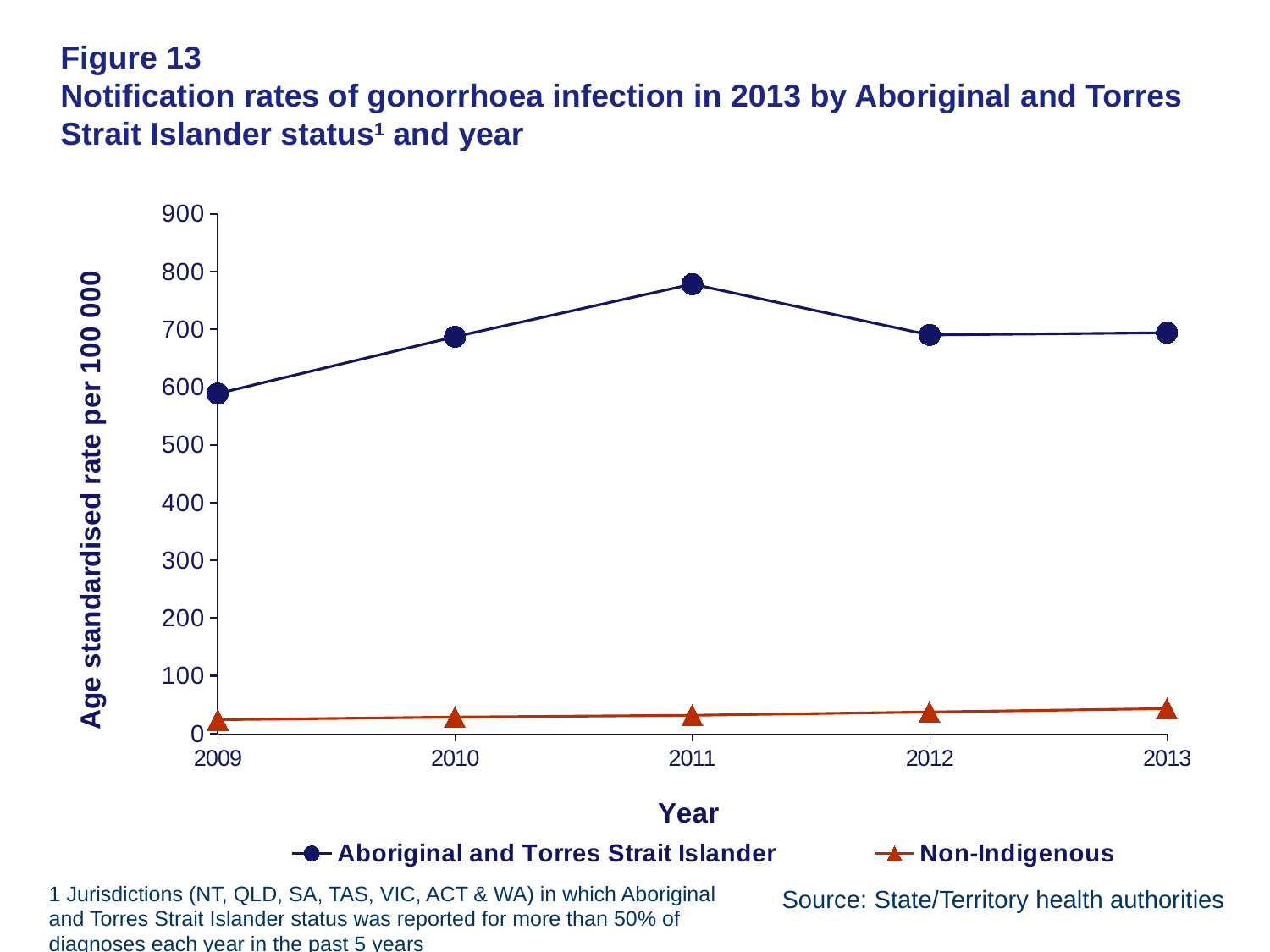

# Figure 13 Notification rates of gonorrhoea infection in 2013 by Aboriginal and Torres Strait Islander status1 and year

### Chart

| Category | Aboriginal and Torres Strait Islander | Non-Indigenous |
|---|---|---|
| 2009.0 | 588.6974180917374 | 23.80779260784605 |
| 2010.0 | 687.1796442637885 | 28.4375646918436 |
| 2011.0 | 778.23223451999 | 31.55889114572094 |
| 2012.0 | 690.2910219595746 | 37.28852929075206 |
| 2013.0 | 694.098277640282 | 43.1167380750661 |
1 Jurisdictions (NT, QLD, SA, TAS, VIC, ACT & WA) in which Aboriginal and Torres Strait Islander status was reported for more than 50% of diagnoses each year in the past 5 years
Source: State/Territory health authorities